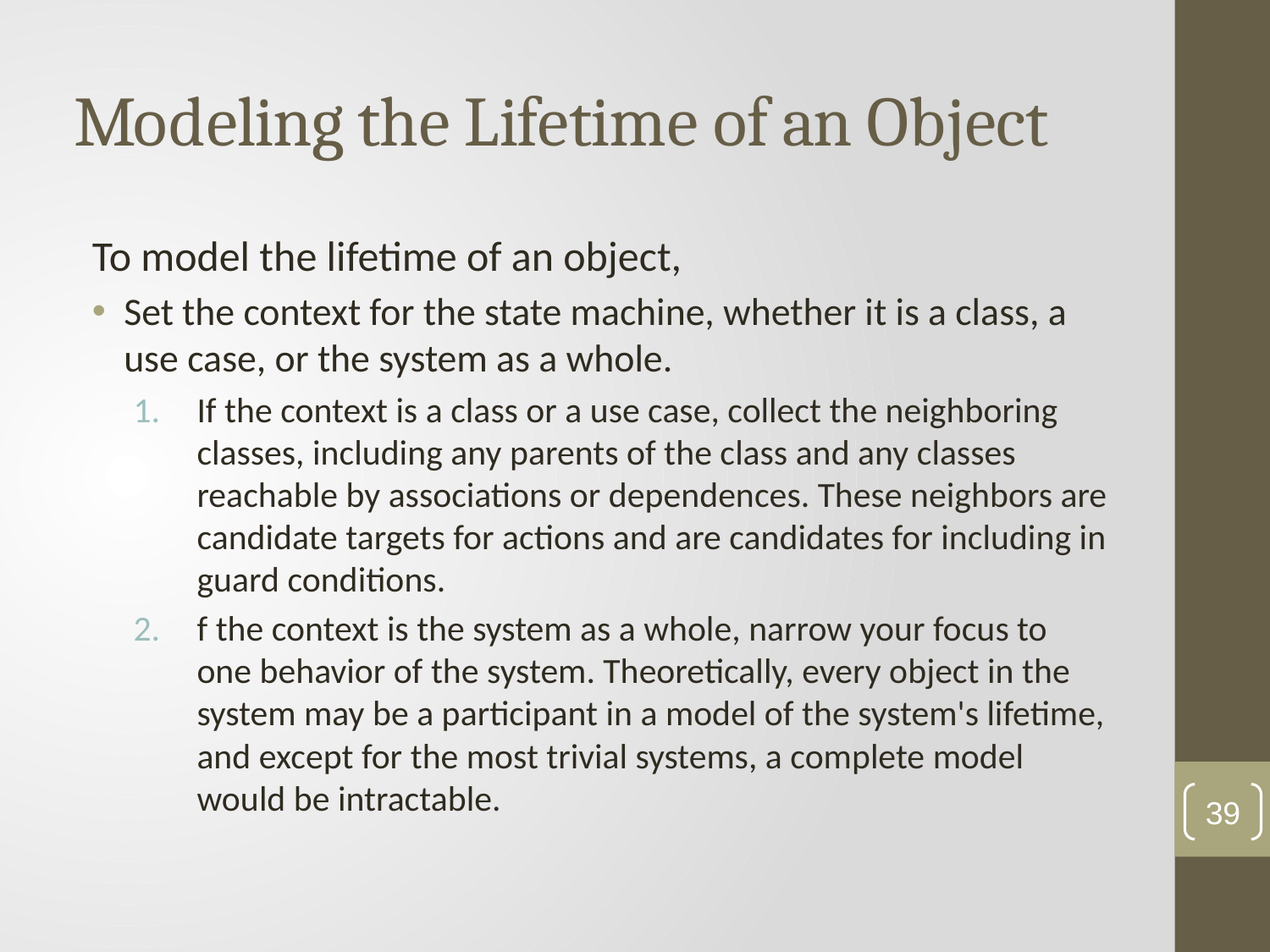

# Modeling the Lifetime of an Object
To model the lifetime of an object,
Set the context for the state machine, whether it is a class, a use case, or the system as a whole.
If the context is a class or a use case, collect the neighboring classes, including any parents of the class and any classes reachable by associations or dependences. These neighbors are candidate targets for actions and are candidates for including in guard conditions.
f the context is the system as a whole, narrow your focus to one behavior of the system. Theoretically, every object in the system may be a participant in a model of the system's lifetime, and except for the most trivial systems, a complete model would be intractable.
39